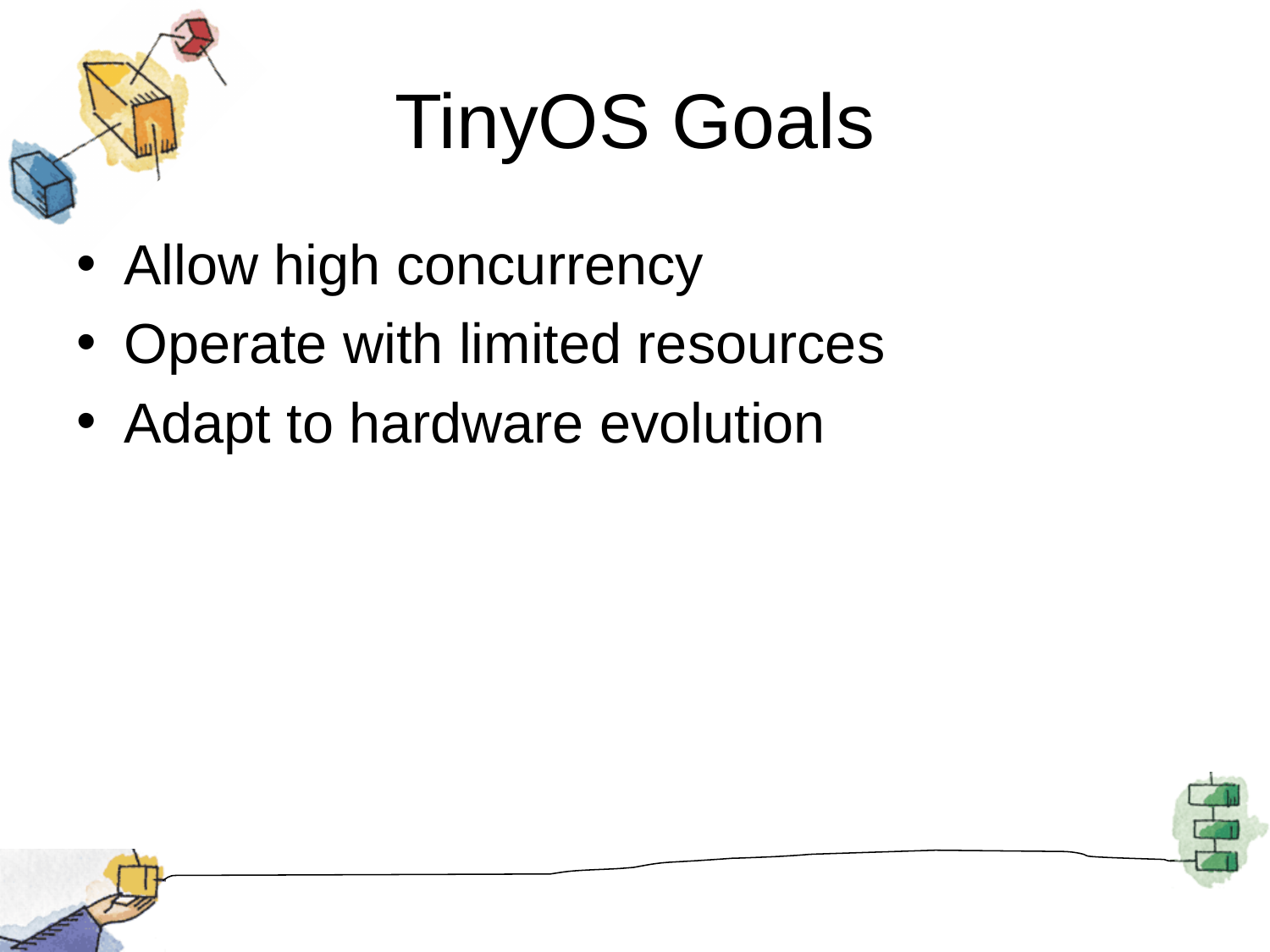

# TinyOS Goals
Allow high concurrency
Operate with limited resources
Adapt to hardware evolution